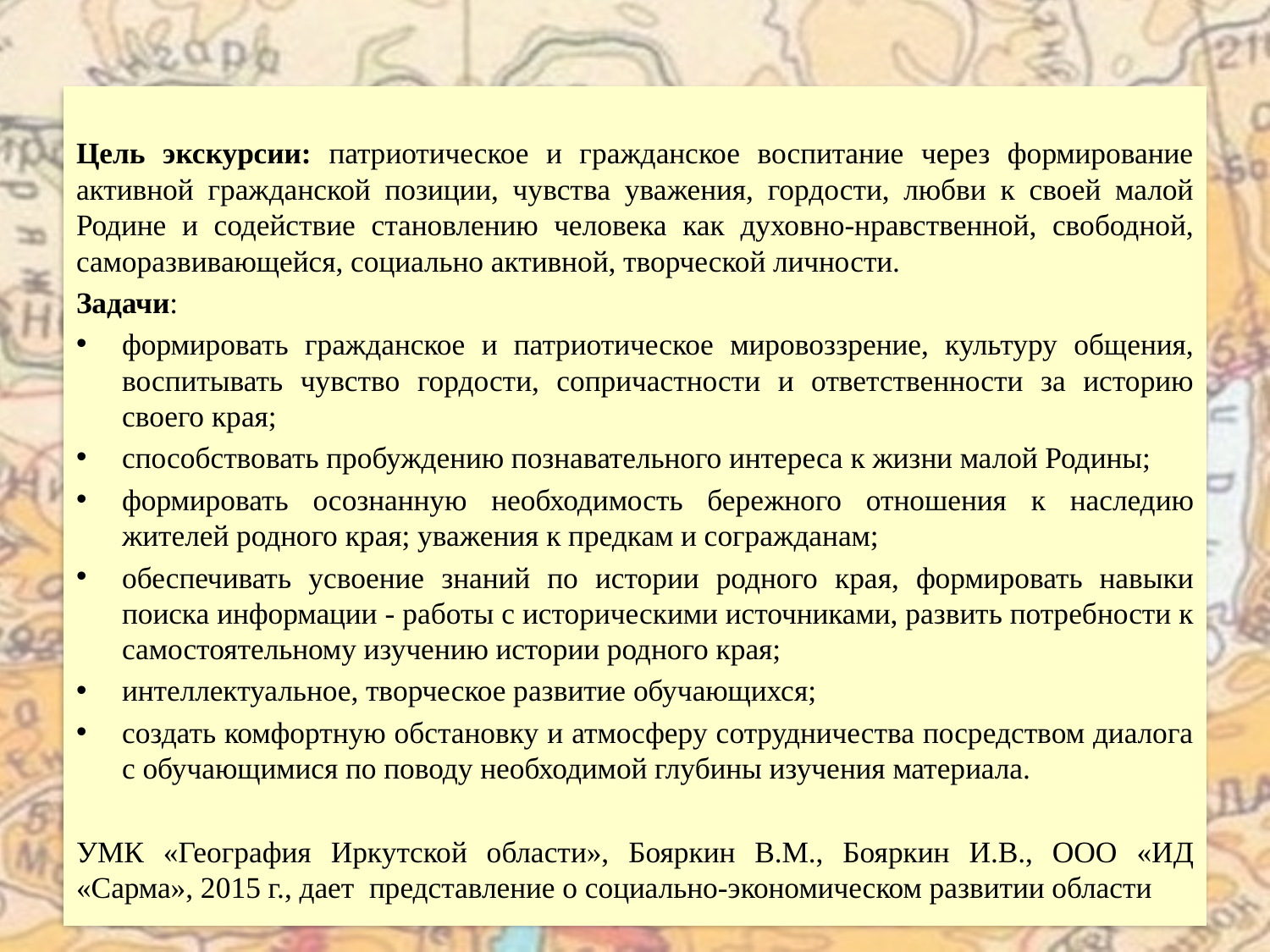

Цель экскурсии: патриотическое и гражданское воспитание через формирование активной гражданской позиции, чувства уважения, гордости, любви к своей малой Родине и содействие становлению человека как духовно-нравственной, свободной, саморазвивающейся, социально активной, творческой личности.
Задачи:
формировать гражданское и патриотическое мировоззрение, культуру общения, воспитывать чувство гордости, сопричастности и ответственности за историю своего края;
способствовать пробуждению познавательного интереса к жизни малой Родины;
формировать осознанную необходимость бережного отношения к наследию жителей родного края; уважения к предкам и согражданам;
обеспечивать усвоение знаний по истории родного края, формировать навыки поиска информации - работы с историческими источниками, развить потребности к самостоятельному изучению истории родного края;
интеллектуальное, творческое развитие обучающихся;
создать комфортную обстановку и атмосферу сотрудничества посредством диалога с обучающимися по поводу необходимой глубины изучения материала.

УМК «География Иркутской области», Бояркин В.М., Бояркин И.В., ООО «ИД «Сарма», 2015 г., дает  представление о социально-экономическом развитии области